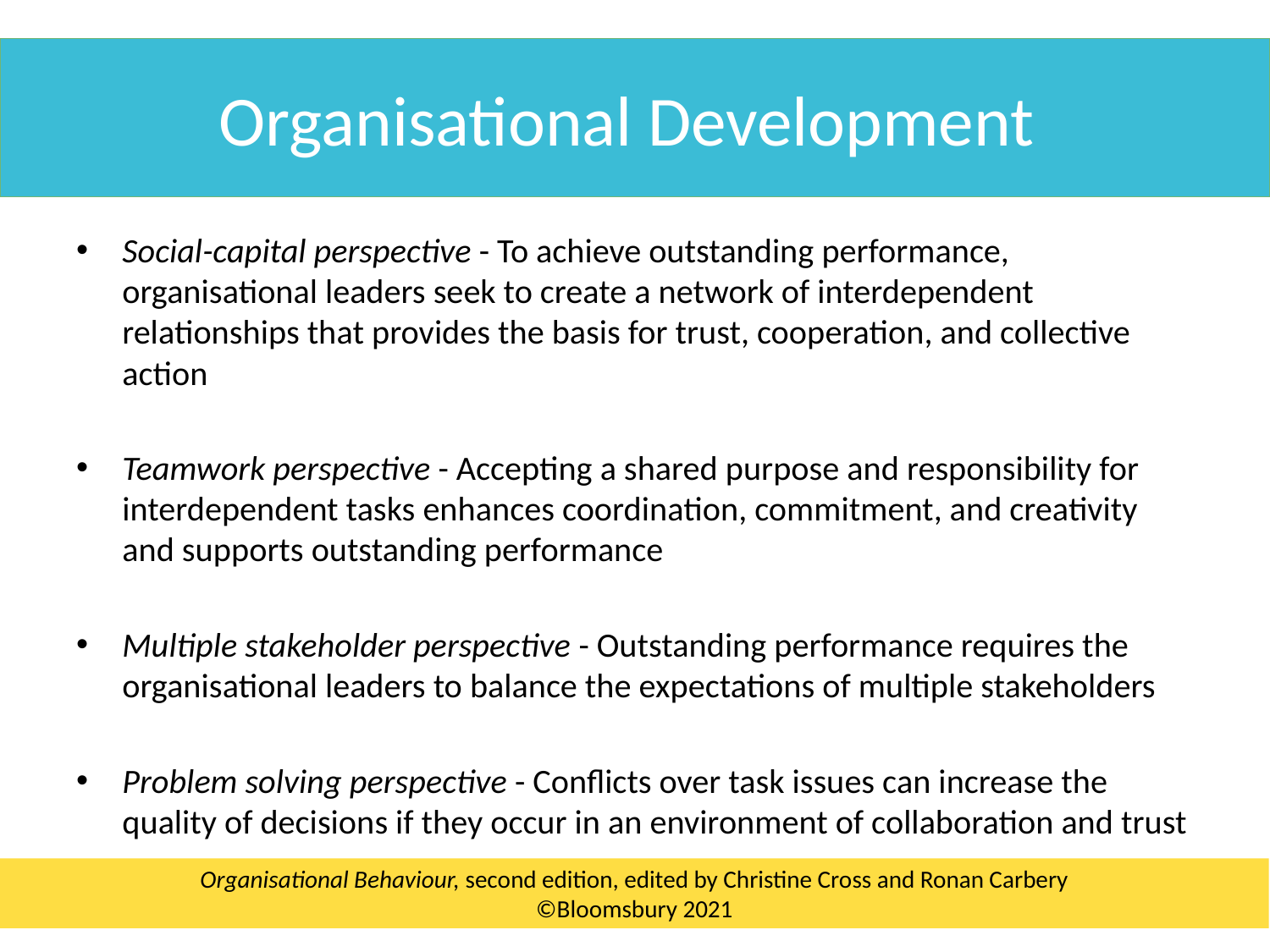

Organisational Development
Social-capital perspective - To achieve outstanding performance, organisational leaders seek to create a network of interdependent relationships that provides the basis for trust, cooperation, and collective action

Teamwork perspective - Accepting a shared purpose and responsibility for interdependent tasks enhances coordination, commitment, and creativity and supports outstanding performance

Multiple stakeholder perspective - Outstanding performance requires the organisational leaders to balance the expectations of multiple stakeholders

Problem solving perspective - Conflicts over task issues can increase the quality of decisions if they occur in an environment of collaboration and trust